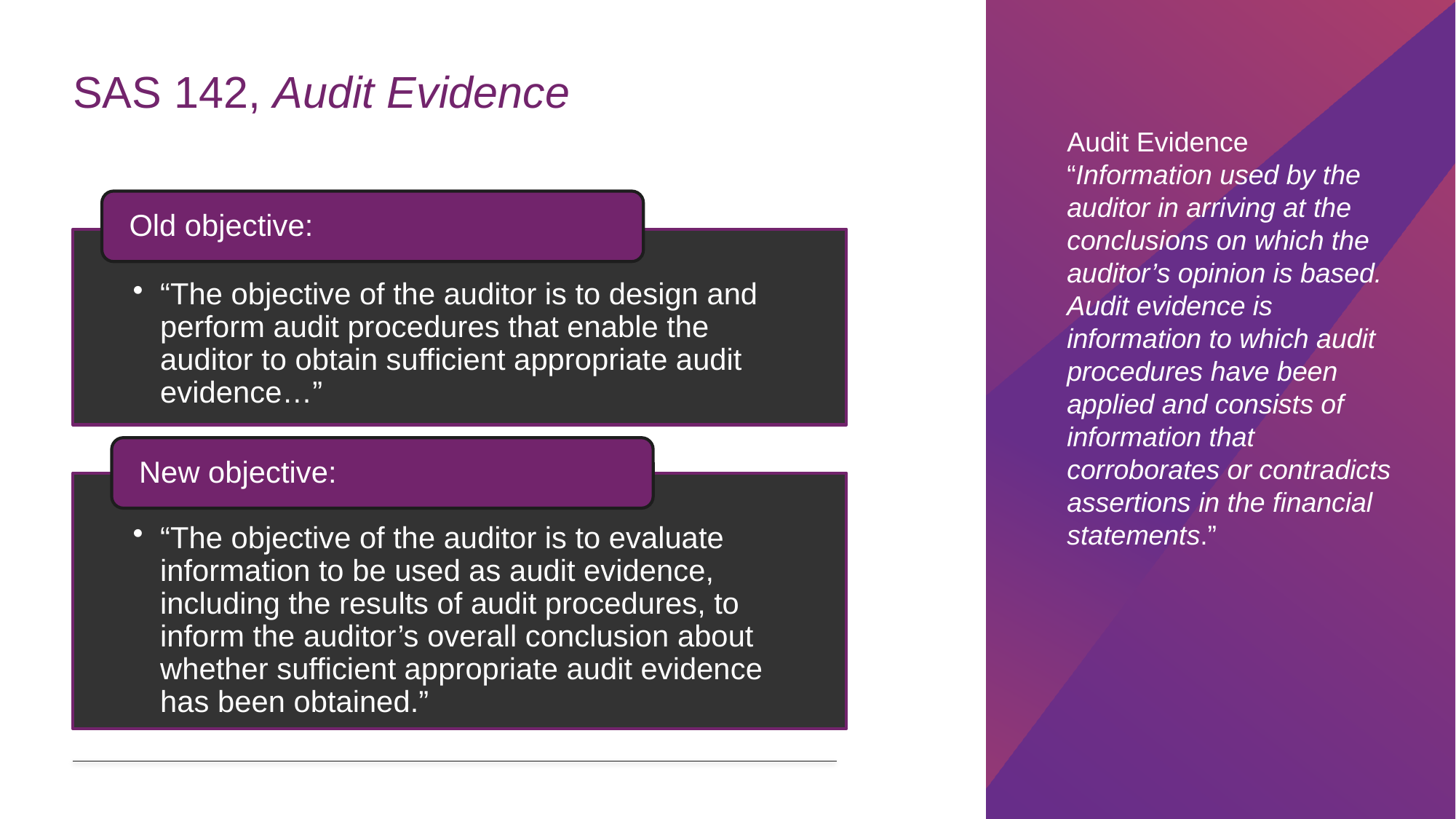

# SAS 142, Audit Evidence
Audit Evidence
“Information used by the auditor in arriving at the conclusions on which the auditor’s opinion is based. Audit evidence is information to which audit procedures have been applied and consists of information that corroborates or contradicts assertions in the financial statements.”
“The objective of the auditor is to design and perform audit procedures that enable the auditor to obtain sufficient appropriate audit evidence…”
Old objective:
“The objective of the auditor is to evaluate information to be used as audit evidence, including the results of audit procedures, to inform the auditor’s overall conclusion about whether sufficient appropriate audit evidence has been obtained.”
New objective: